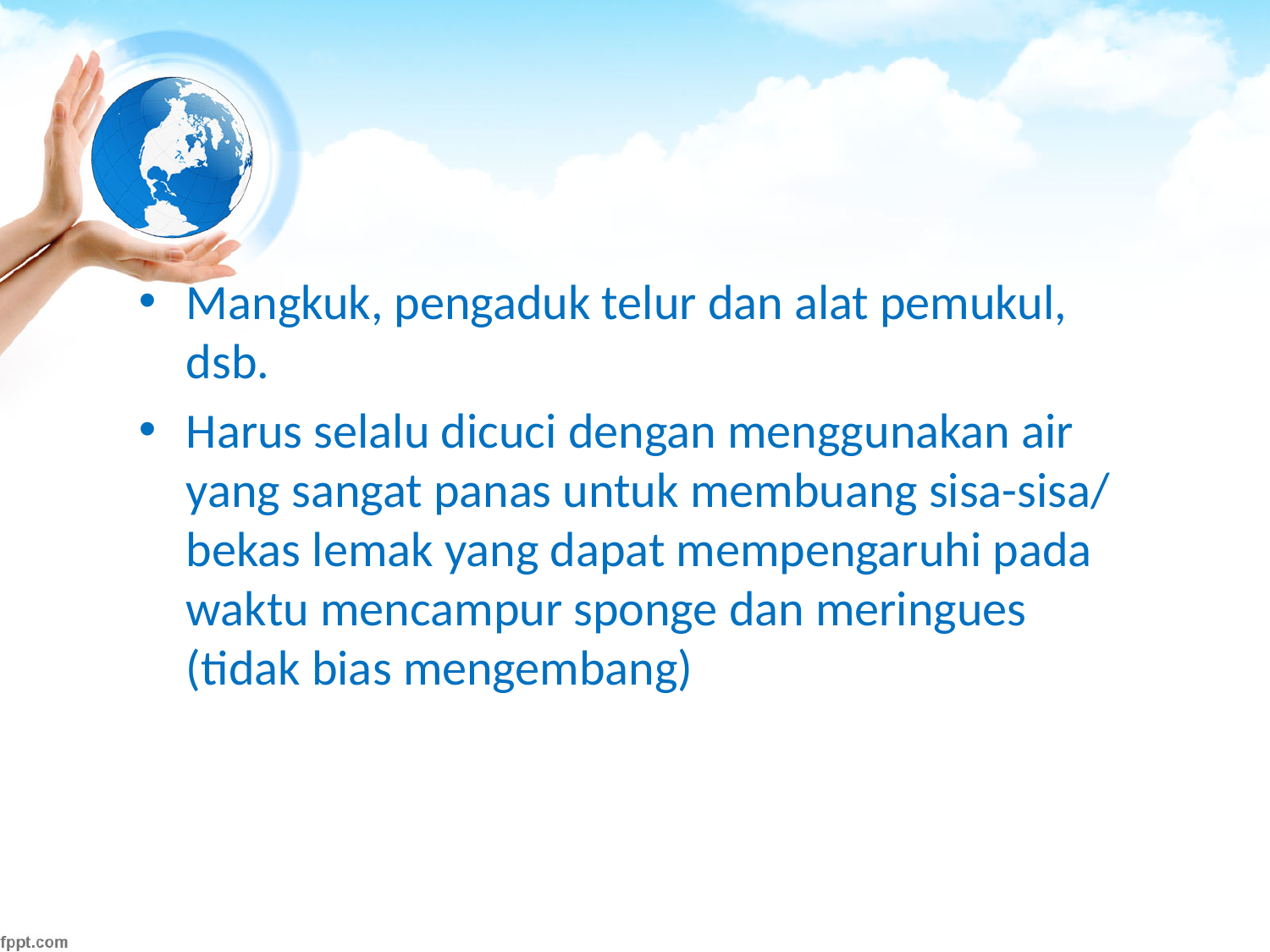

#
Mangkuk, pengaduk telur dan alat pemukul, dsb.
Harus selalu dicuci dengan menggunakan air yang sangat panas untuk membuang sisa-sisa/ bekas lemak yang dapat mempengaruhi pada waktu mencampur sponge dan meringues (tidak bias mengembang)